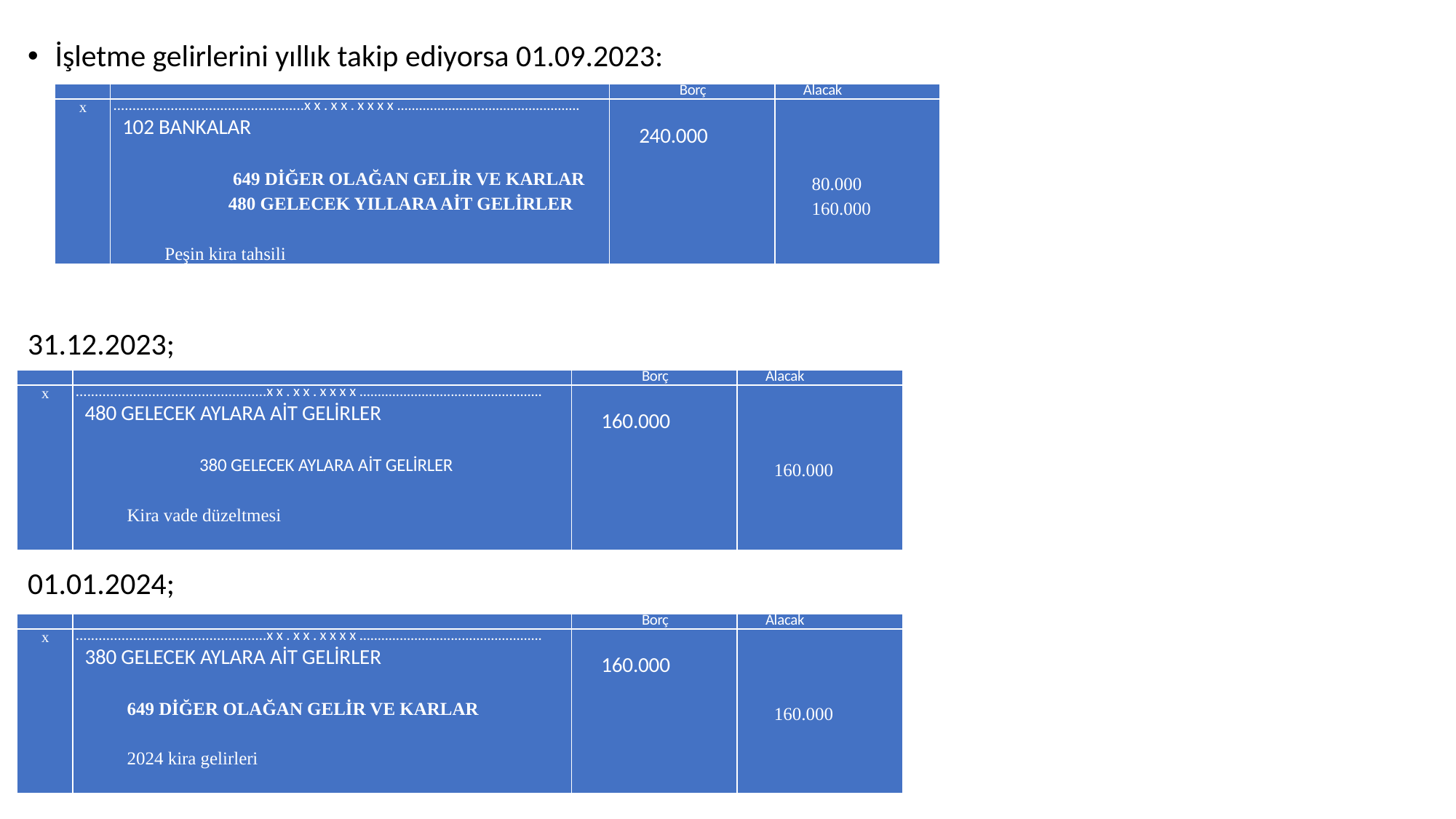

İşletme gelirlerini yıllık takip ediyorsa 01.09.2023:

31.12.2023;

01.01.2024;

|  |  | Borç | Alacak |
| --- | --- | --- | --- |
| x | ..................................................xx.xx.xxxx.................................................. 102 BANKALAR 649 DİĞER OLAĞAN GELİR VE KARLAR 480 GELECEK YILLARA AİT GELİRLER Peşin kira tahsili | 240.000 | 80.000 160.000 |
|  |  | Borç | Alacak |
| --- | --- | --- | --- |
| x | ..................................................xx.xx.xxxx.................................................. 480 GELECEK AYLARA AİT GELİRLER 380 GELECEK AYLARA AİT GELİRLER Kira vade düzeltmesi | 160.000 | 160.000 |
|  |  | Borç | Alacak |
| --- | --- | --- | --- |
| x | ..................................................xx.xx.xxxx.................................................. 380 GELECEK AYLARA AİT GELİRLER 649 DİĞER OLAĞAN GELİR VE KARLAR 2024 kira gelirleri | 160.000 | 160.000 |